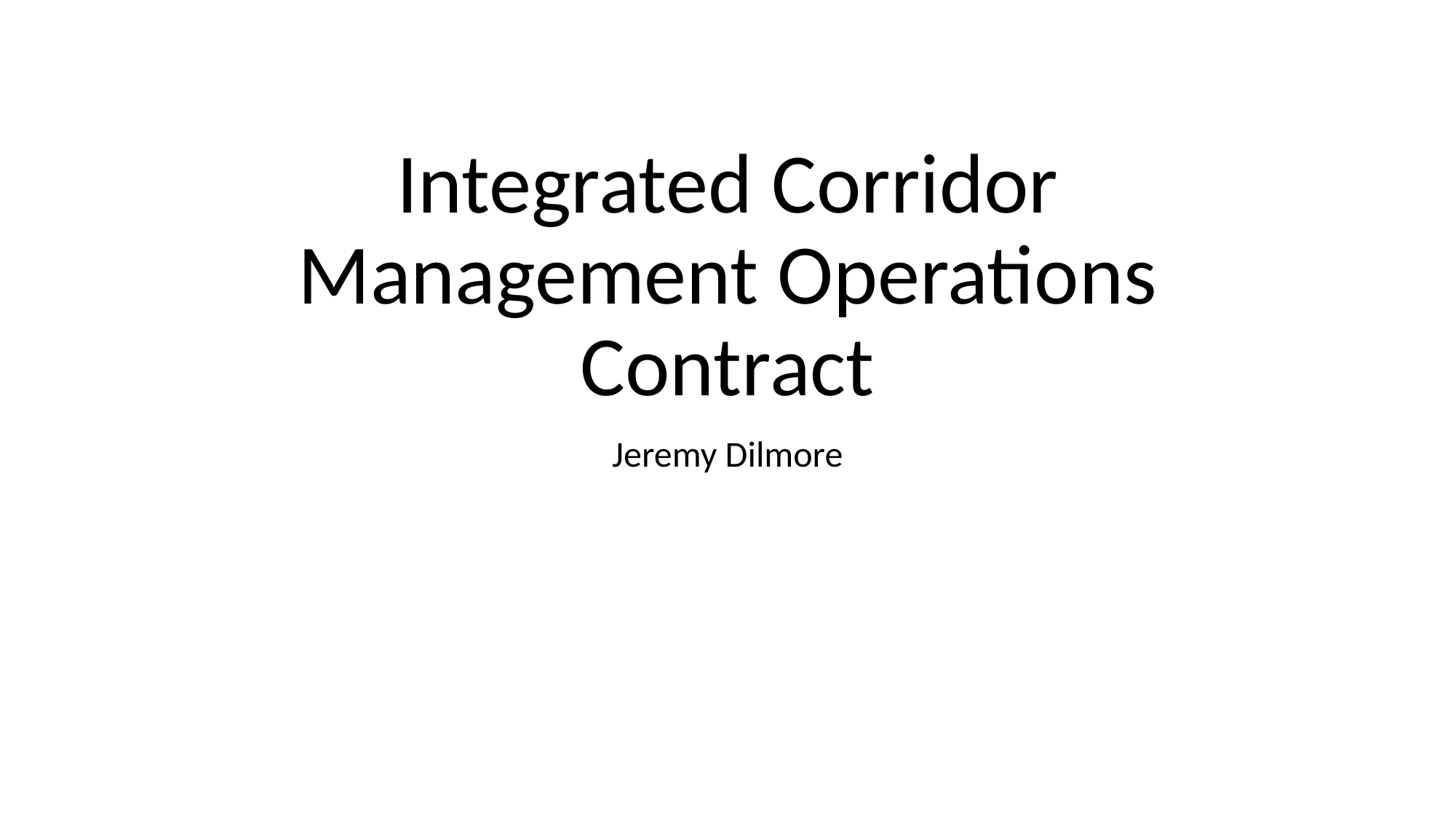

# Integrated Corridor Management Operations Contract
Jeremy Dilmore